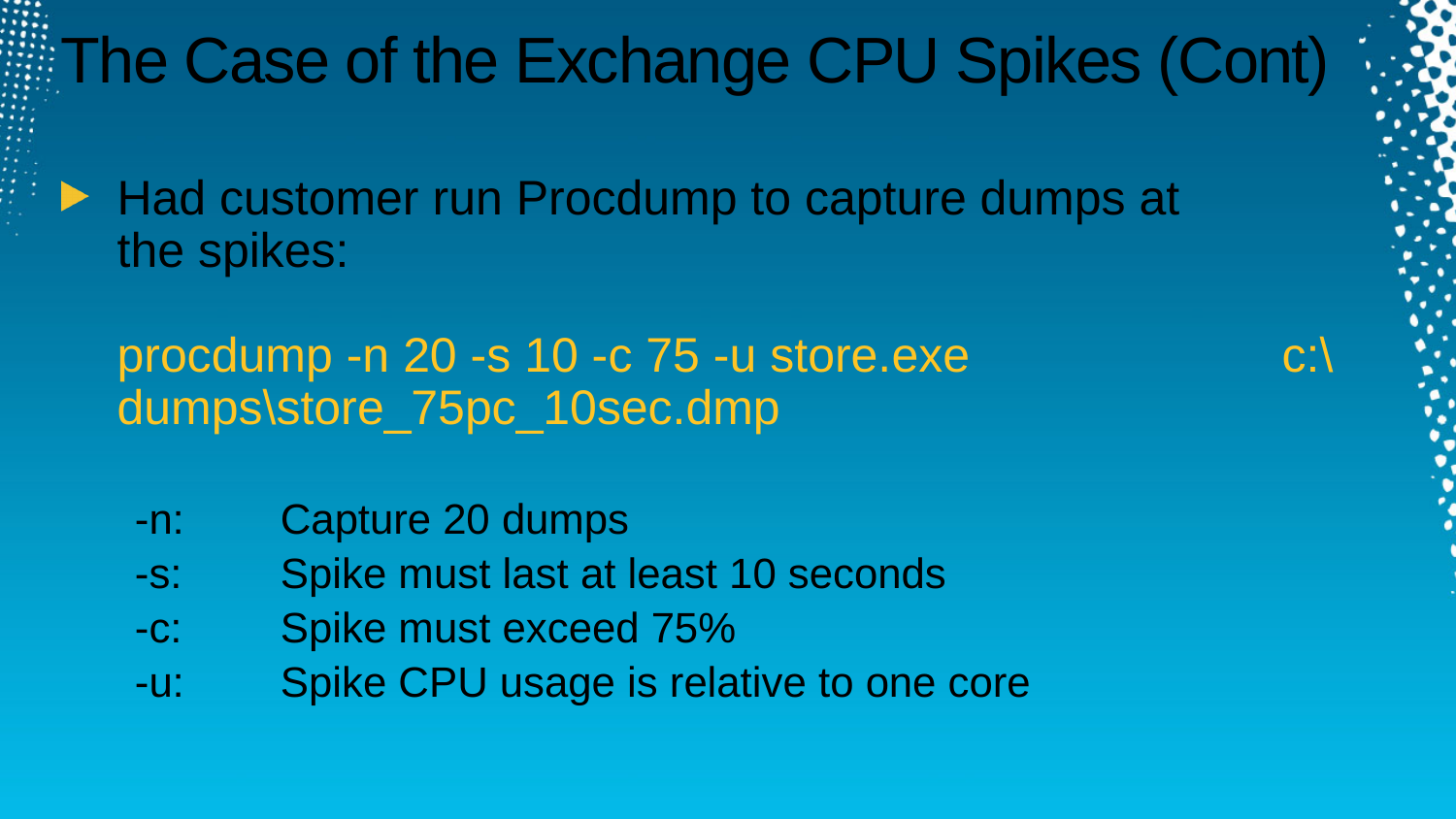

# The Case of the Exchange CPU Spikes (Cont)
Had customer run Procdump to capture dumps at
the spikes:
procdump -n 20 -s 10 -c 75 -u store.exe 			c:\dumps\store_75pc_10sec.dmp

-n: 	Capture 20 dumps
-s: 	Spike must last at least 10 seconds
-c: 	Spike must exceed 75%
-u:	Spike CPU usage is relative to one core